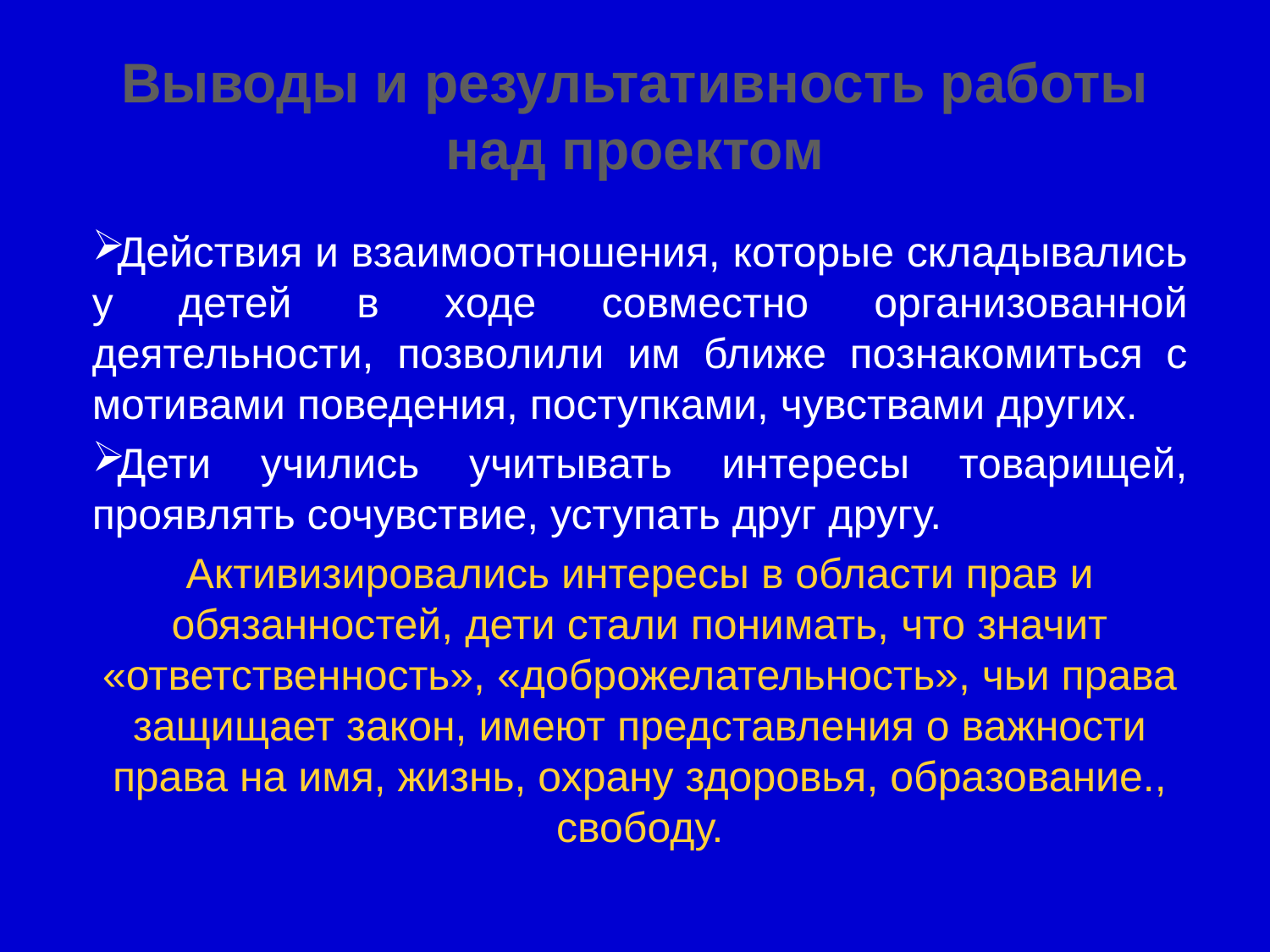

# Выводы и результативность работы над проектом
Действия и взаимоотношения, которые складывались у детей в ходе совместно организованной деятельности, позволили им ближе познакомиться с мотивами поведения, поступками, чувствами других.
Дети учились учитывать интересы товарищей, проявлять сочувствие, уступать друг другу.
Активизировались интересы в области прав и обязанностей, дети стали понимать, что значит «ответственность», «доброжелательность», чьи права защищает закон, имеют представления о важности права на имя, жизнь, охрану здоровья, образование., свободу.